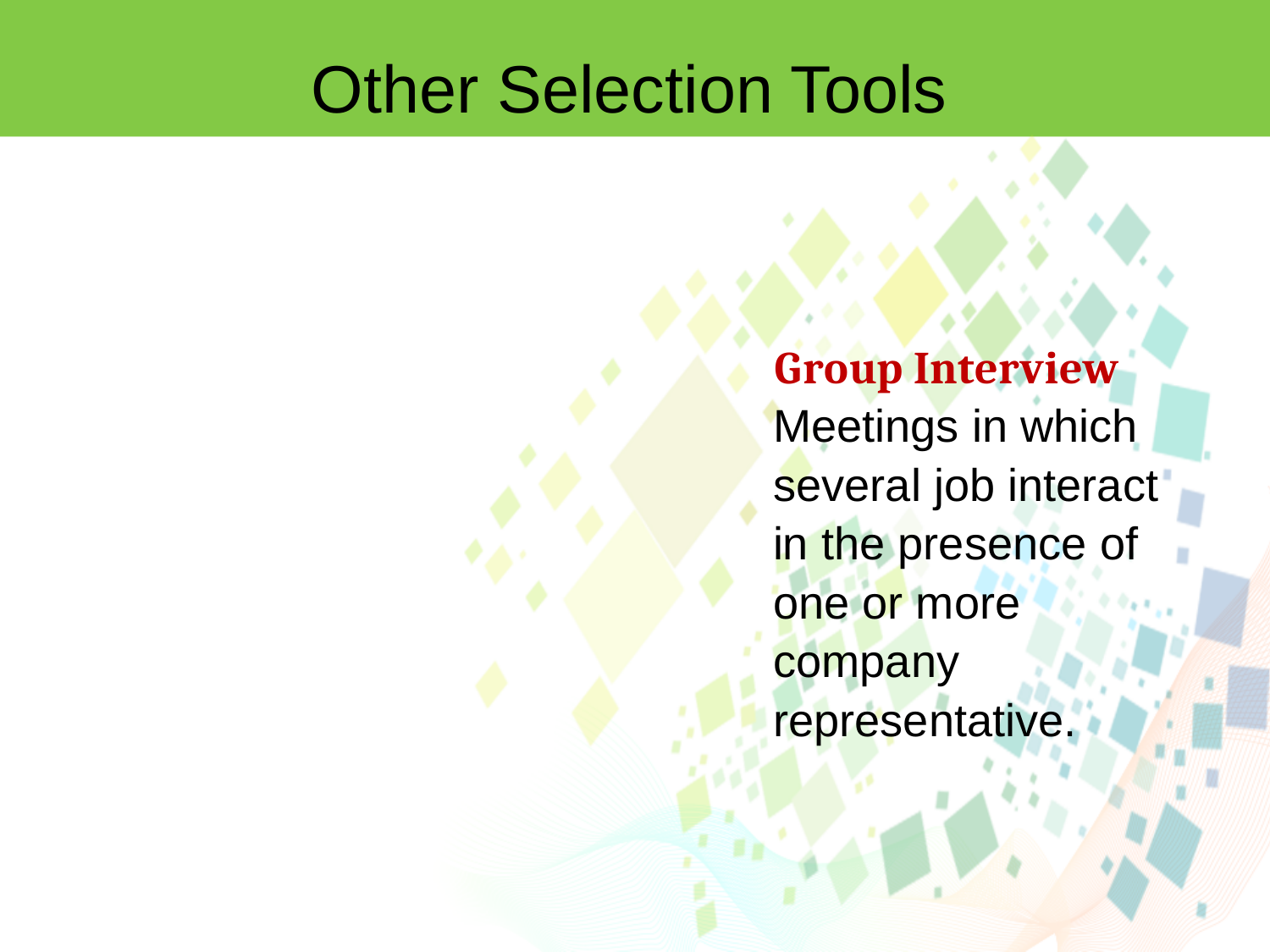

Other Selection Tools
Group Interview
Meetings in which several job interact in the presence of one or more company representative.